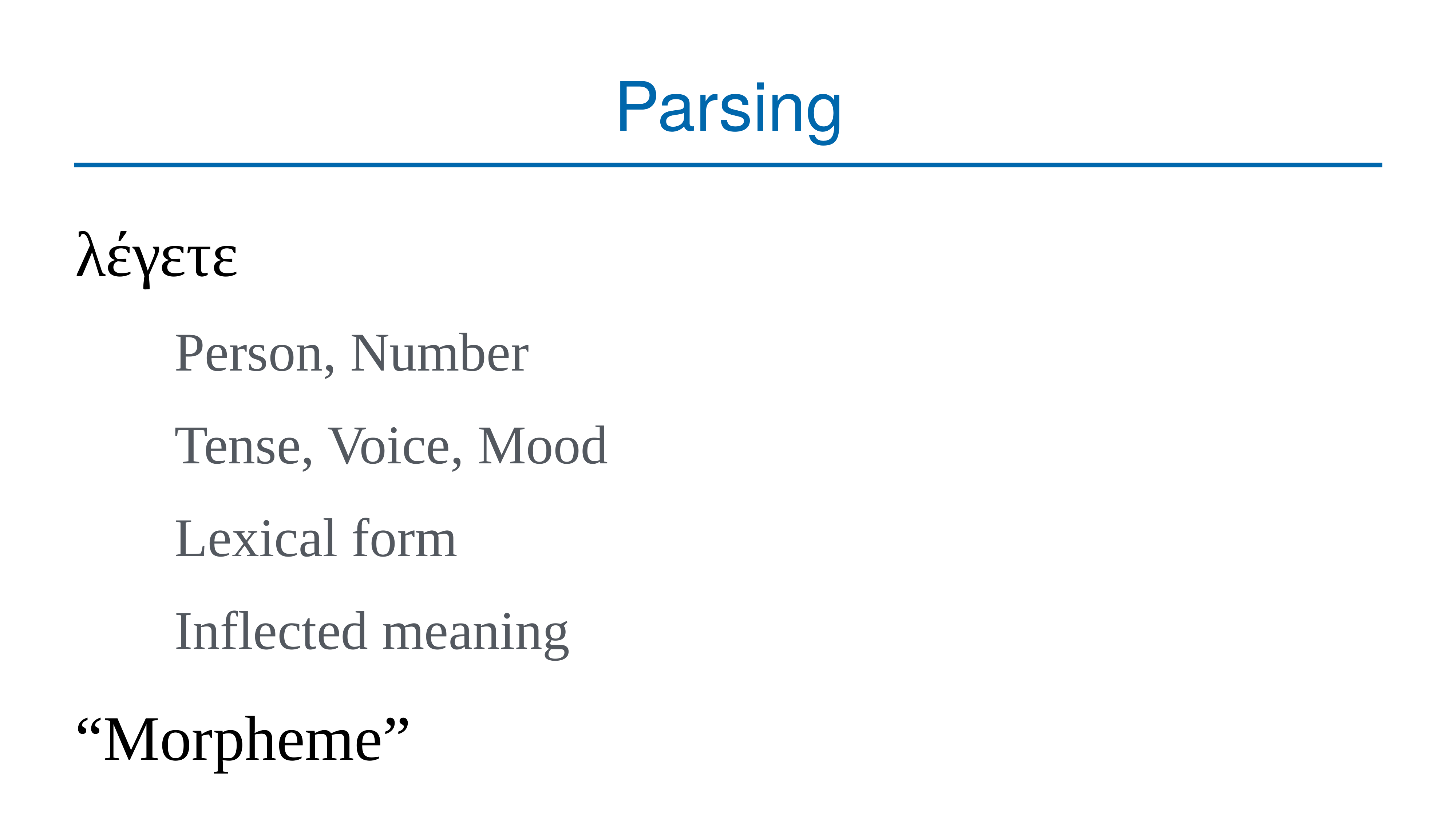

# Parsing
λέγετε
Person, Number
Tense, Voice, Mood
Lexical form
Inflected meaning
“Morpheme”